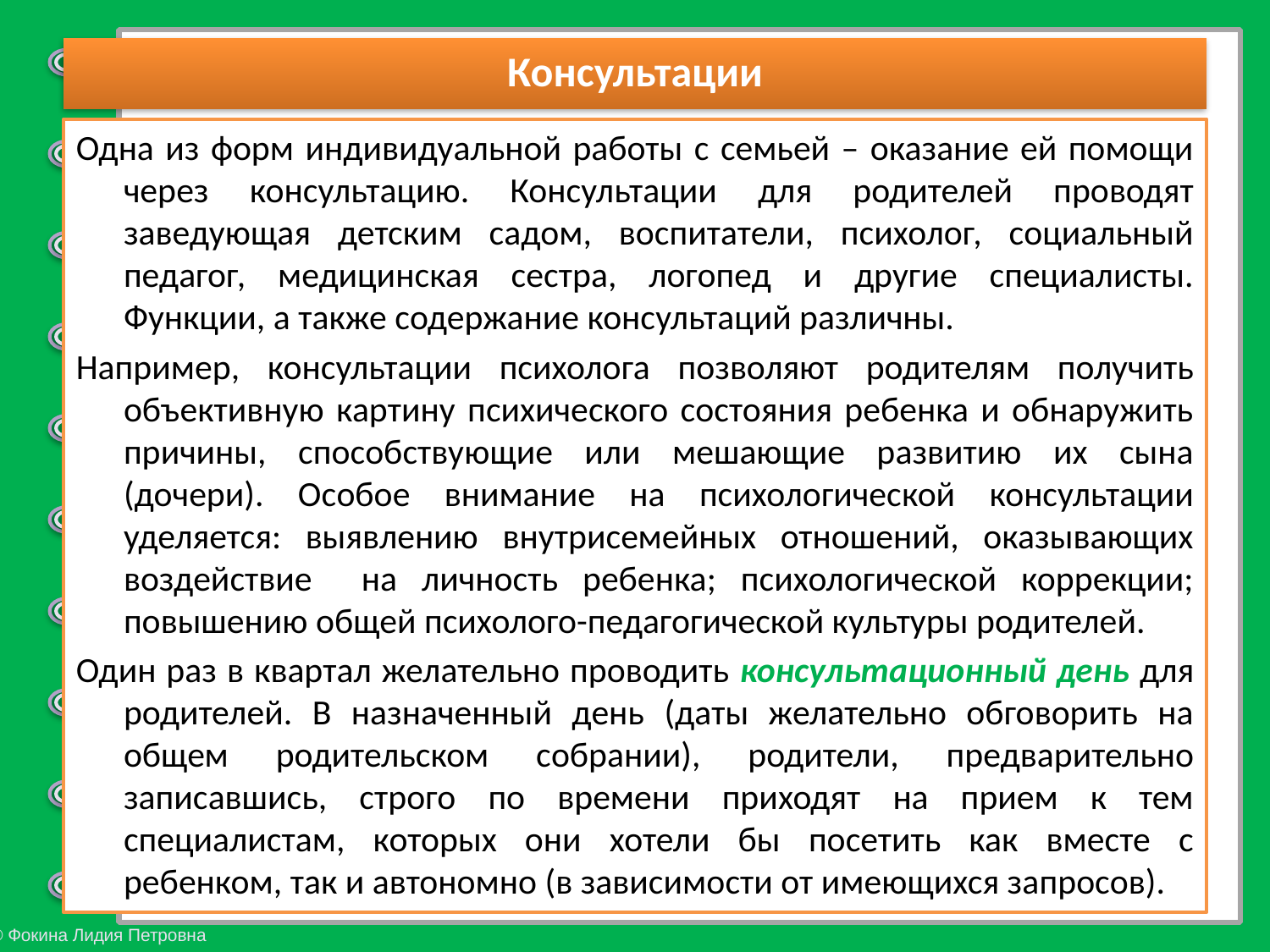

# Консультации
Одна из форм индивидуальной работы с семьей – оказание ей помощи через консультацию. Консультации для родителей проводят заведующая детским садом, воспитатели, психолог, социальный педагог, медицинская сестра, логопед и другие специалисты. Функции, а также содержание консультаций различны.
Например, консультации психолога позволяют родителям получить объективную картину психического состояния ребенка и обнаружить причины, способствующие или мешающие развитию их сына (дочери). Особое внимание на психологической консультации уделяется: выявлению внутрисемейных отношений, оказывающих воздействие  на личность ребенка; психологической коррекции; повышению общей психолого-педагогической культуры родителей.
Один раз в квартал желательно проводить консультационный день для родителей. В назначенный день (даты желательно обговорить на общем родительском собрании), родители, предварительно записавшись, строго по времени приходят на прием к тем специалистам, которых они хотели бы посетить как вместе с ребенком, так и автономно (в зависимости от имеющихся запросов).